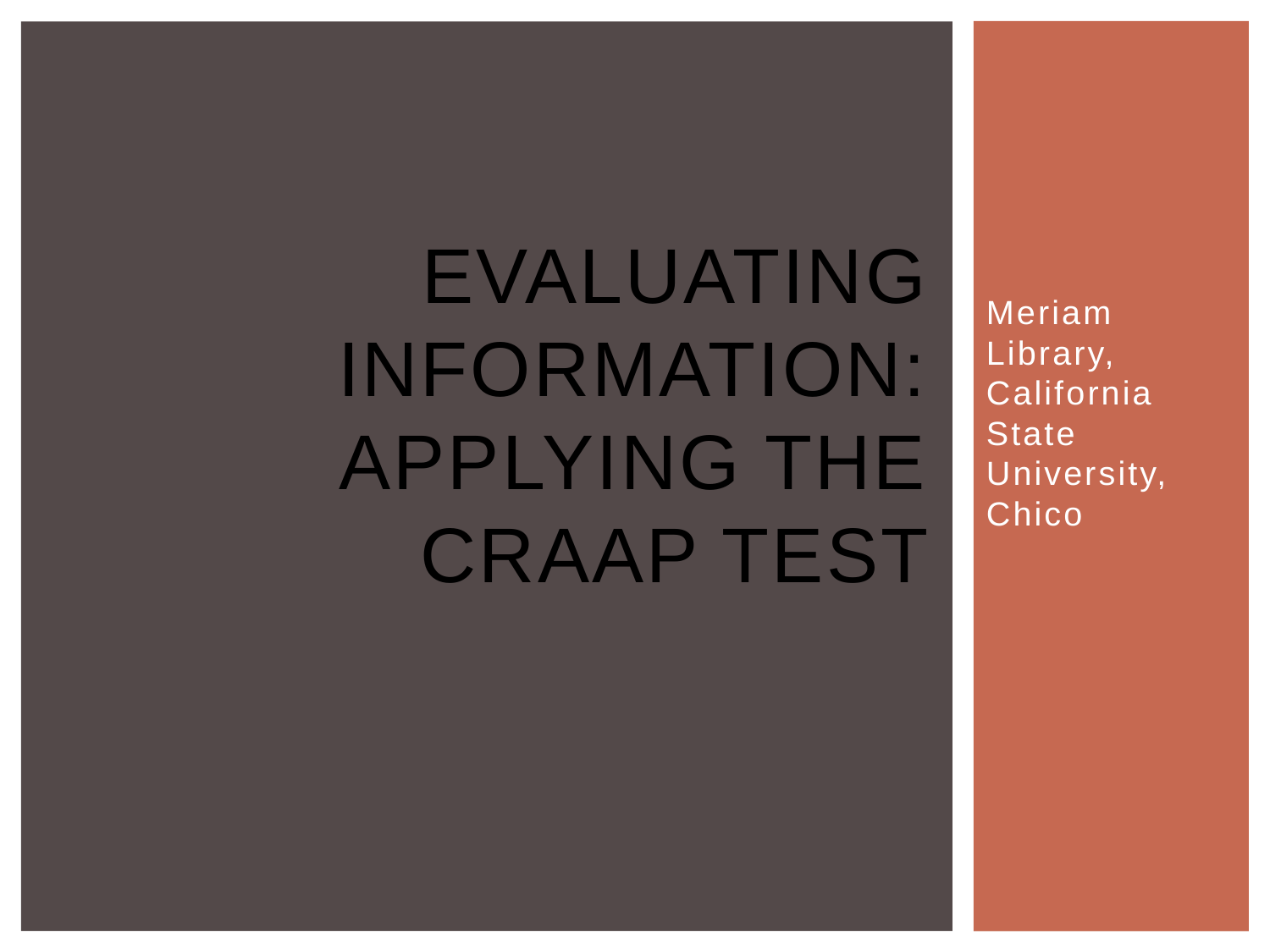

# Evaluating Information: Applying the CRAAP Test
Meriam Library, California State University, Chico